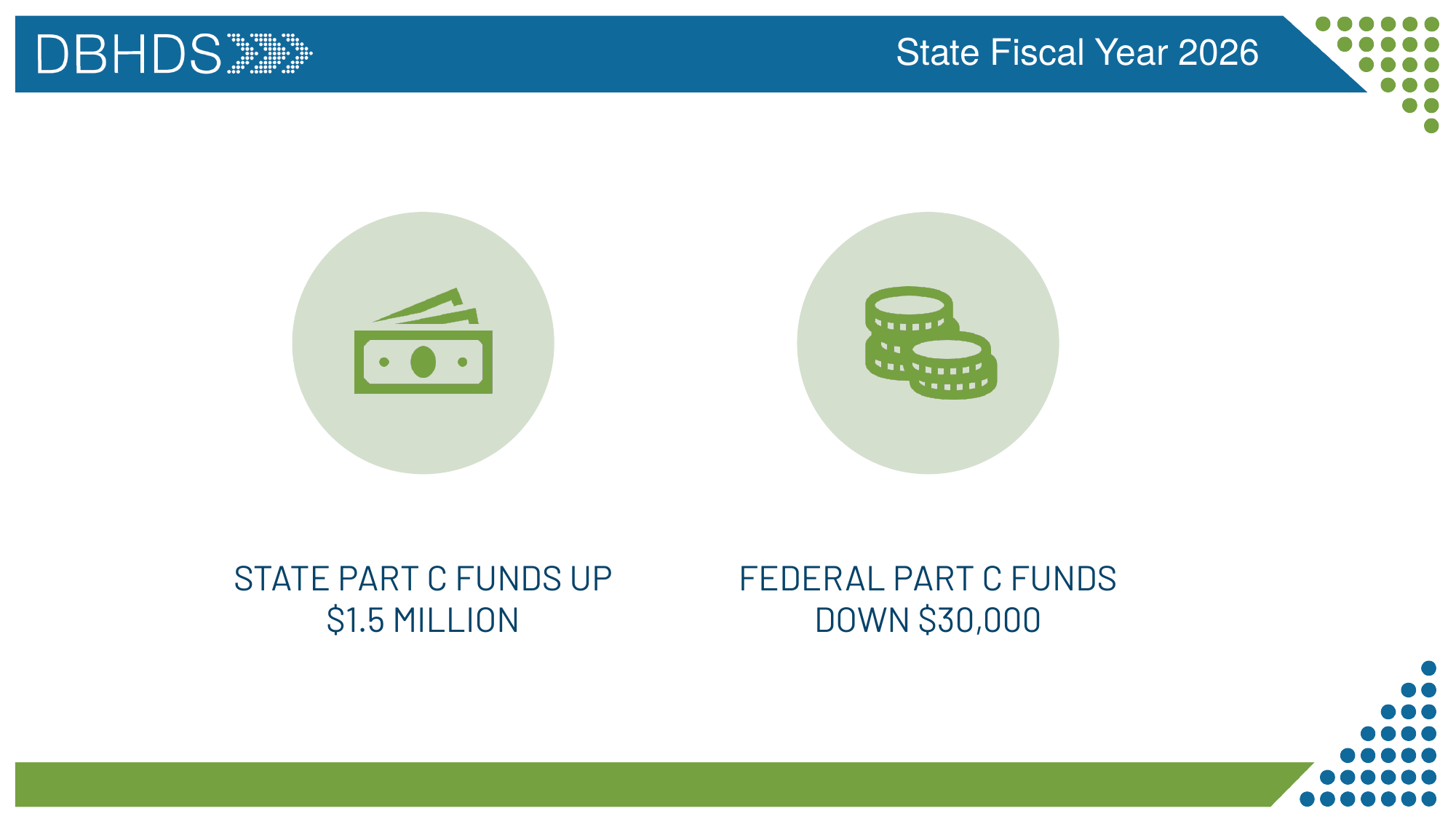

# State Fiscal Year 2026
State Part C Funds up $1.5 million
Federal Part C Funds down $30,000